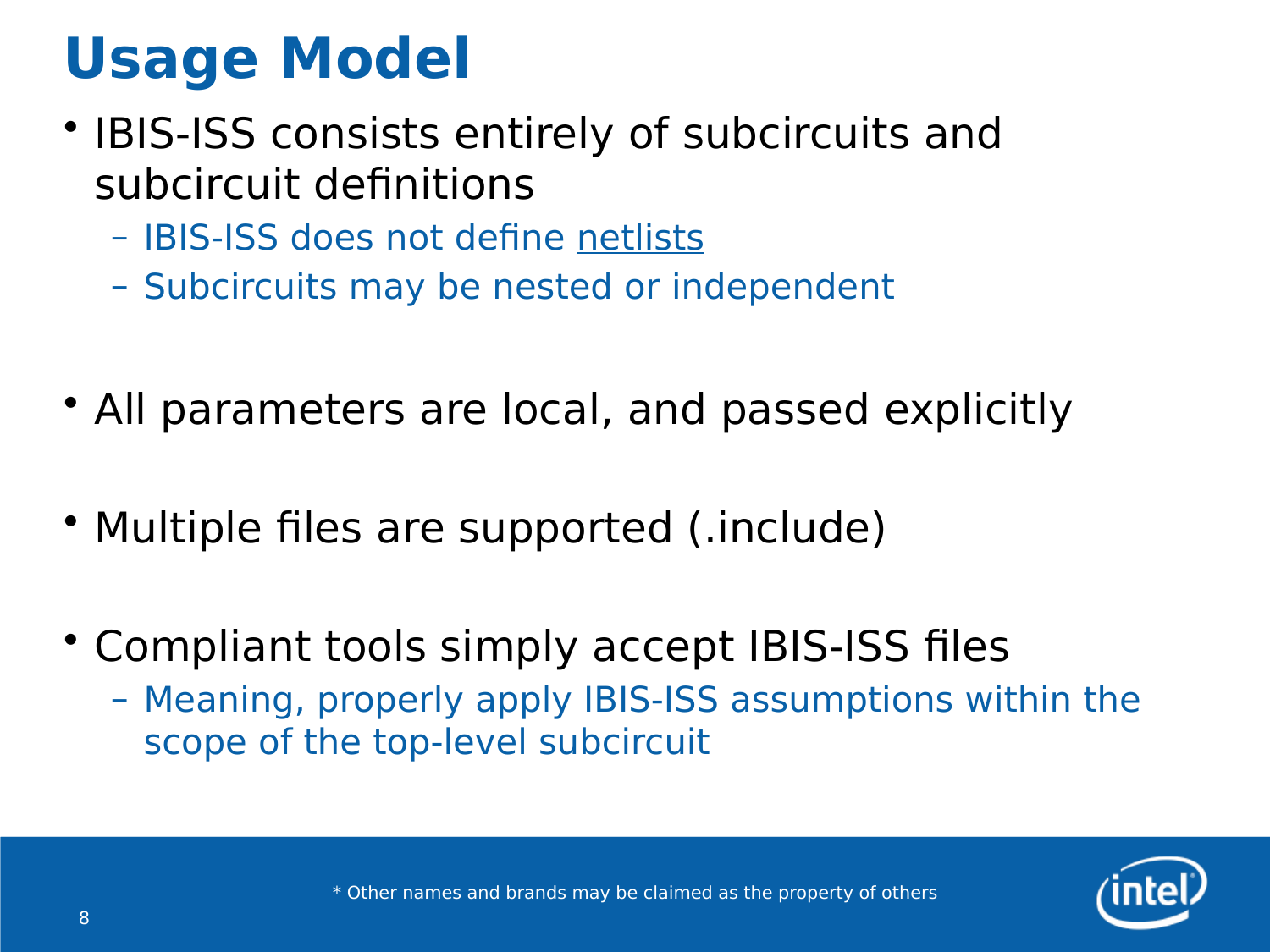

# Usage Model
IBIS-ISS consists entirely of subcircuits and subcircuit definitions
IBIS-ISS does not define netlists
Subcircuits may be nested or independent

All parameters are local, and passed explicitly

Multiple files are supported (.include)

Compliant tools simply accept IBIS-ISS files
Meaning, properly apply IBIS-ISS assumptions within the scope of the top-level subcircuit